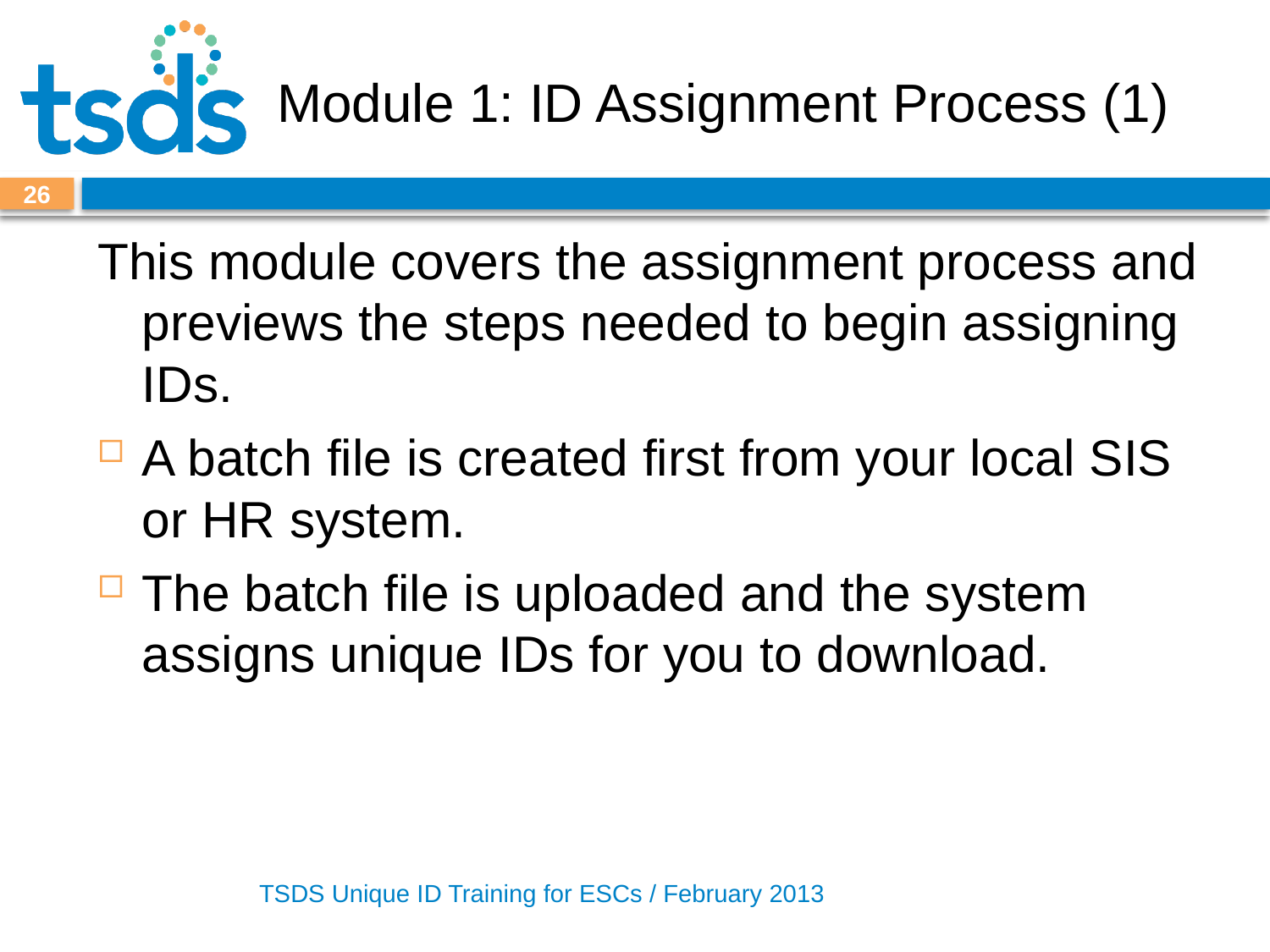

# Module 1: ID Assignment Process (1)
26
This module covers the assignment process and previews the steps needed to begin assigning IDs.
A batch file is created first from your local SIS or HR system.
The batch file is uploaded and the system assigns unique IDs for you to download.

TSDS Unique ID Training for ESCs / February 2013